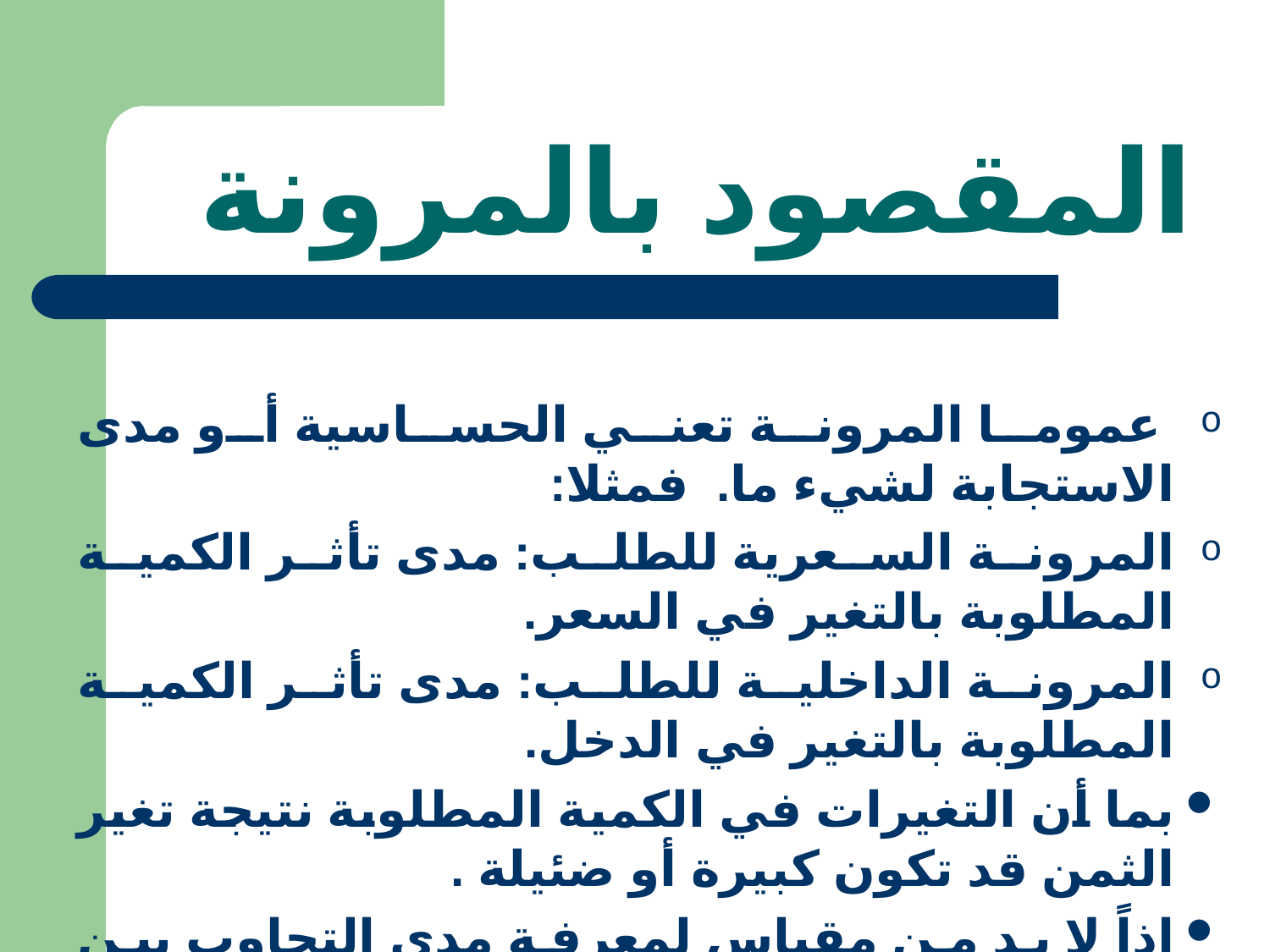

# المقصود بالمرونة
 عموما المرونة تعني الحساسية أو مدى الاستجابة لشيء ما.  فمثلا:
المرونة السعرية للطلب: مدى تأثر الكمية المطلوبة بالتغير في السعر.
المرونة الداخلية للطلب: مدى تأثر الكمية المطلوبة بالتغير في الدخل.
بما أن التغيرات في الكمية المطلوبة نتيجة تغير الثمن قد تكون كبيرة أو ضئيلة .
إذاً لا بد من مقياس لمعرفة مدى التجاوب بين الكميات المطلوبة من سلعة والتغيرات في ثمنها.